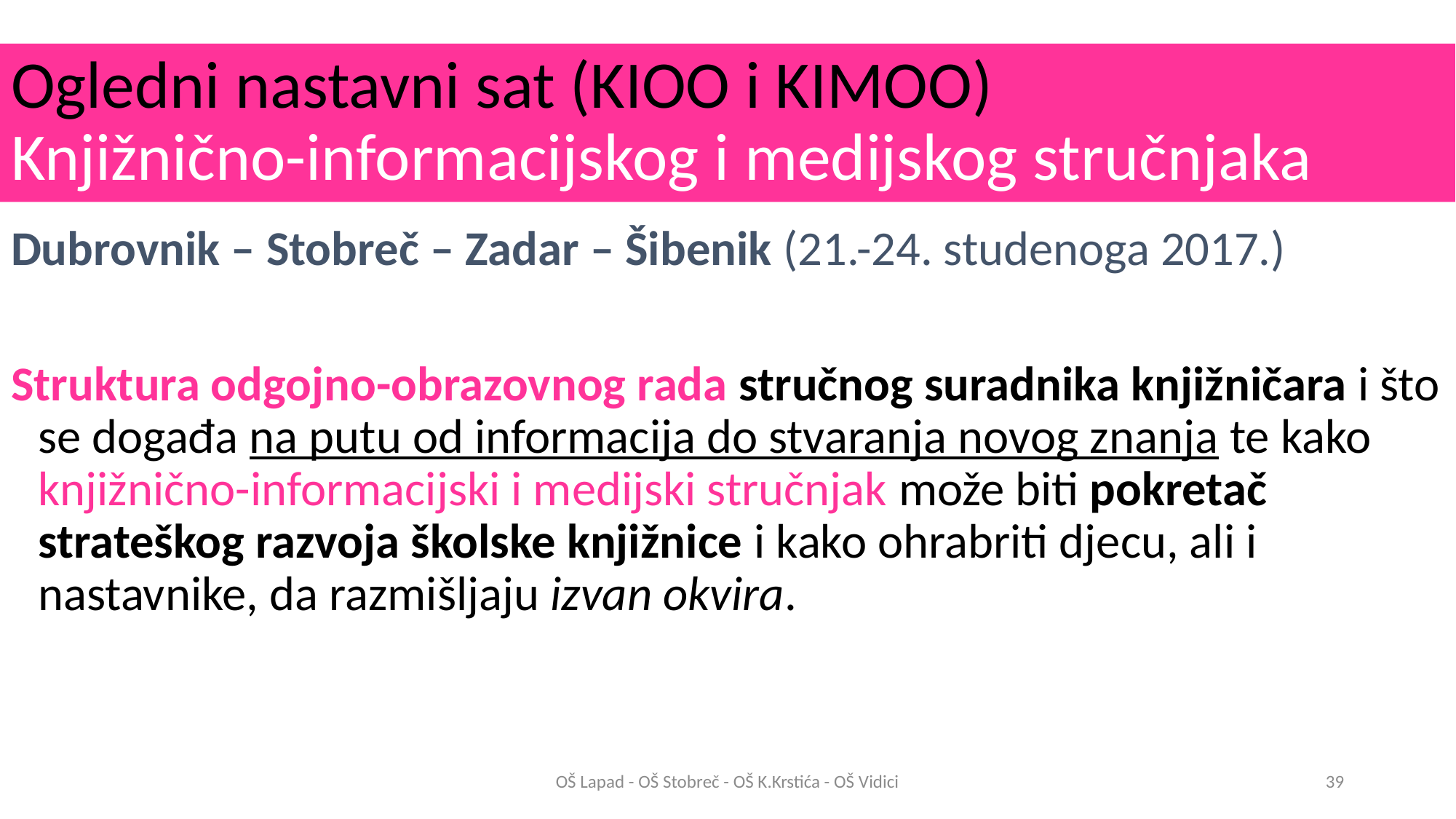

# Ogledni nastavni sat (KIOO i KIMOO) Knjižnično-informacijskog i medijskog stručnjaka
Dubrovnik – Stobreč – Zadar – Šibenik (21.-24. studenoga 2017.)

Struktura odgojno-obrazovnog rada stručnog suradnika knjižničara i što se događa na putu od informacija do stvaranja novog znanja te kako knjižnično-informacijski i medijski stručnjak može biti pokretač strateškog razvoja školske knjižnice i kako ohrabriti djecu, ali i nastavnike, da razmišljaju izvan okvira.

OŠ Lapad - OŠ Stobreč - OŠ K.Krstića - OŠ Vidici
39